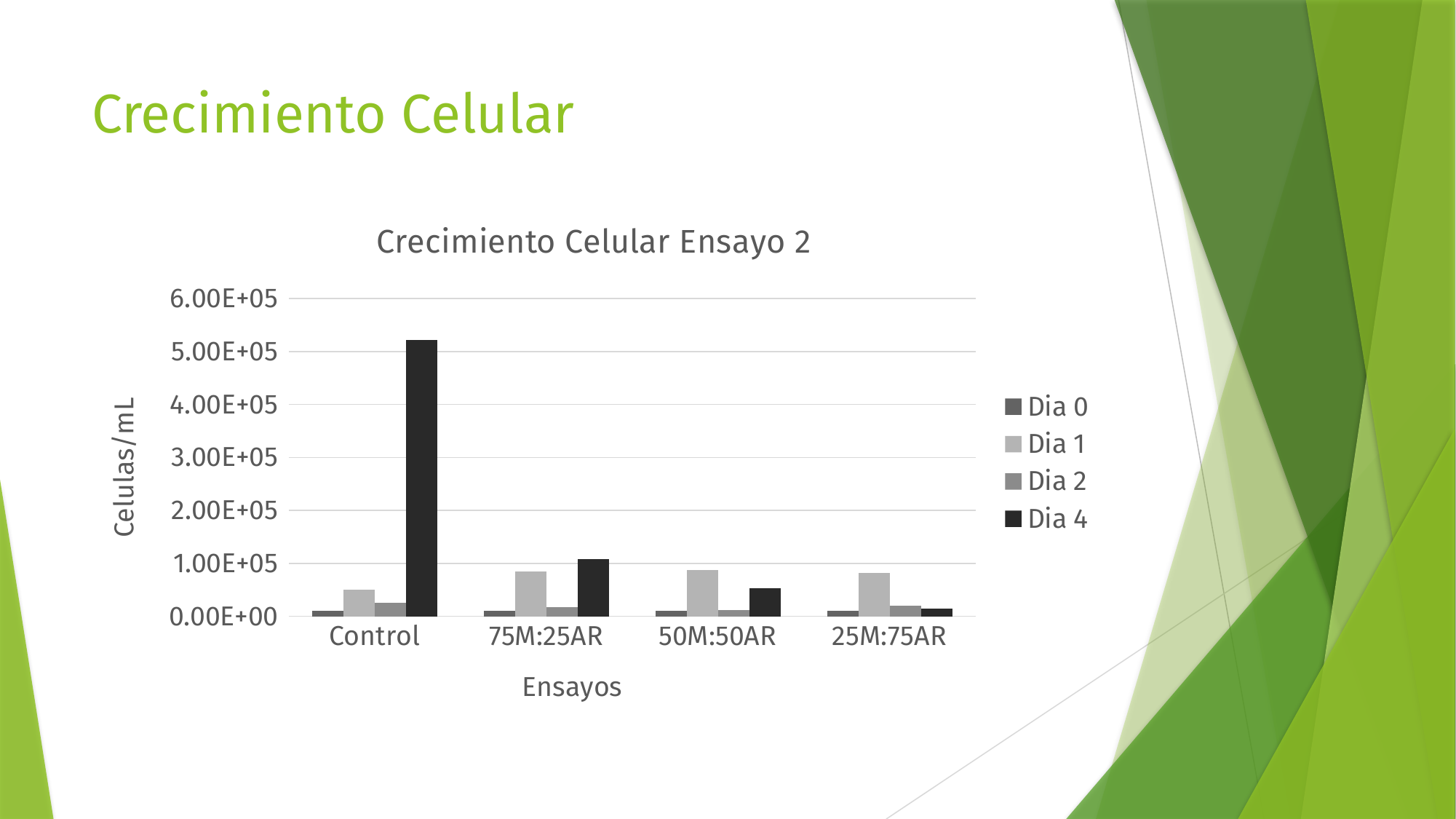

# Crecimiento Celular

### Chart: Crecimiento Celular Ensayo 2

| Category |  |  |  |  |
|---|---|---|---|---|
| Control | 10000.0 | 50000.0 | 25000.0 | 522500.0 |
| 75M:25AR | 10000.0 | 85000.0 | 17500.0 | 107500.0 |
| 50M:50AR | 10000.0 | 87500.0 | 12500.0 | 52500.0 |
| 25M:75AR | 10000.0 | 82500.0 | 20000.0 | 15000.0 |